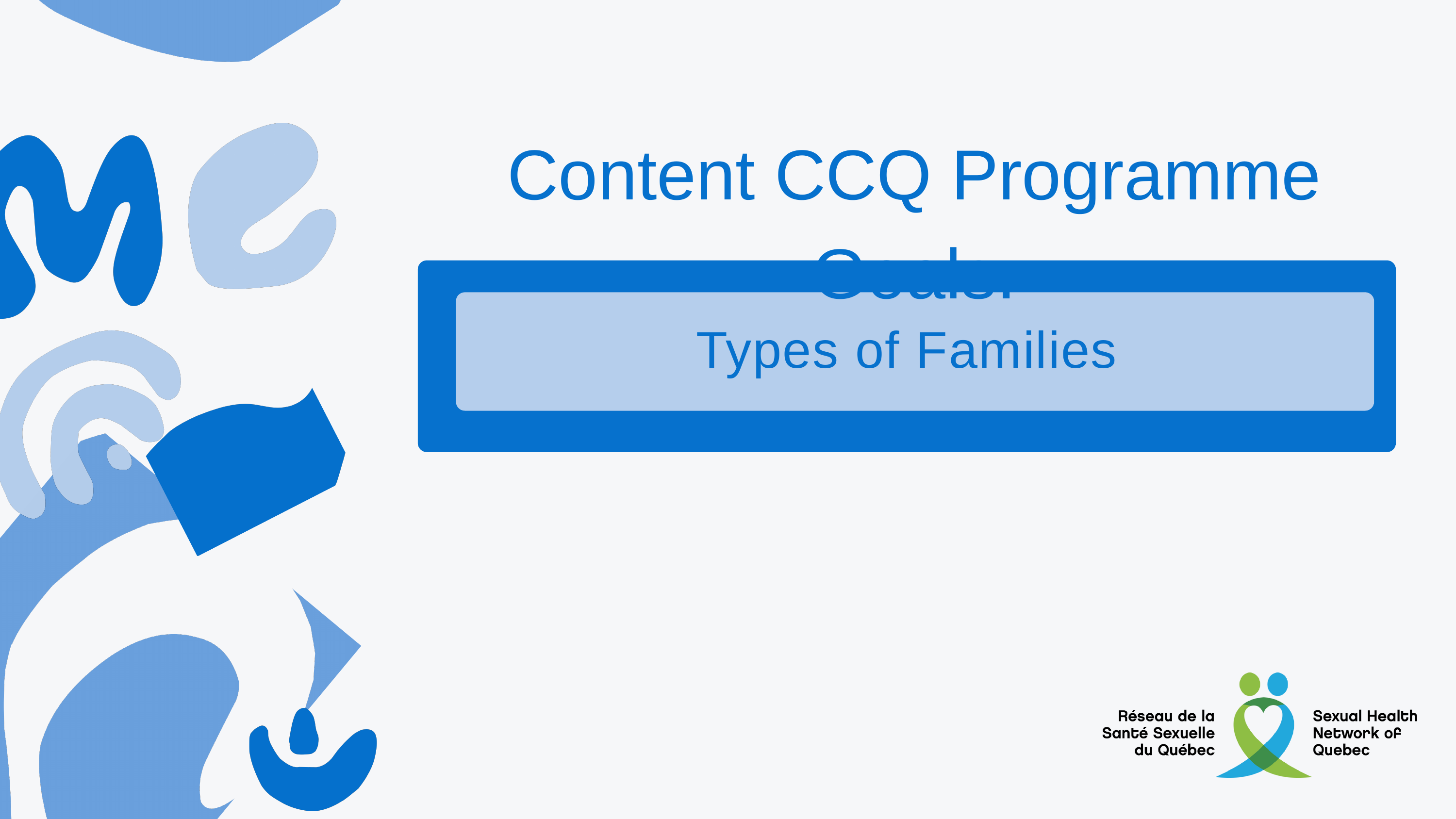

Content CCQ Programme Goals:

Types of Families